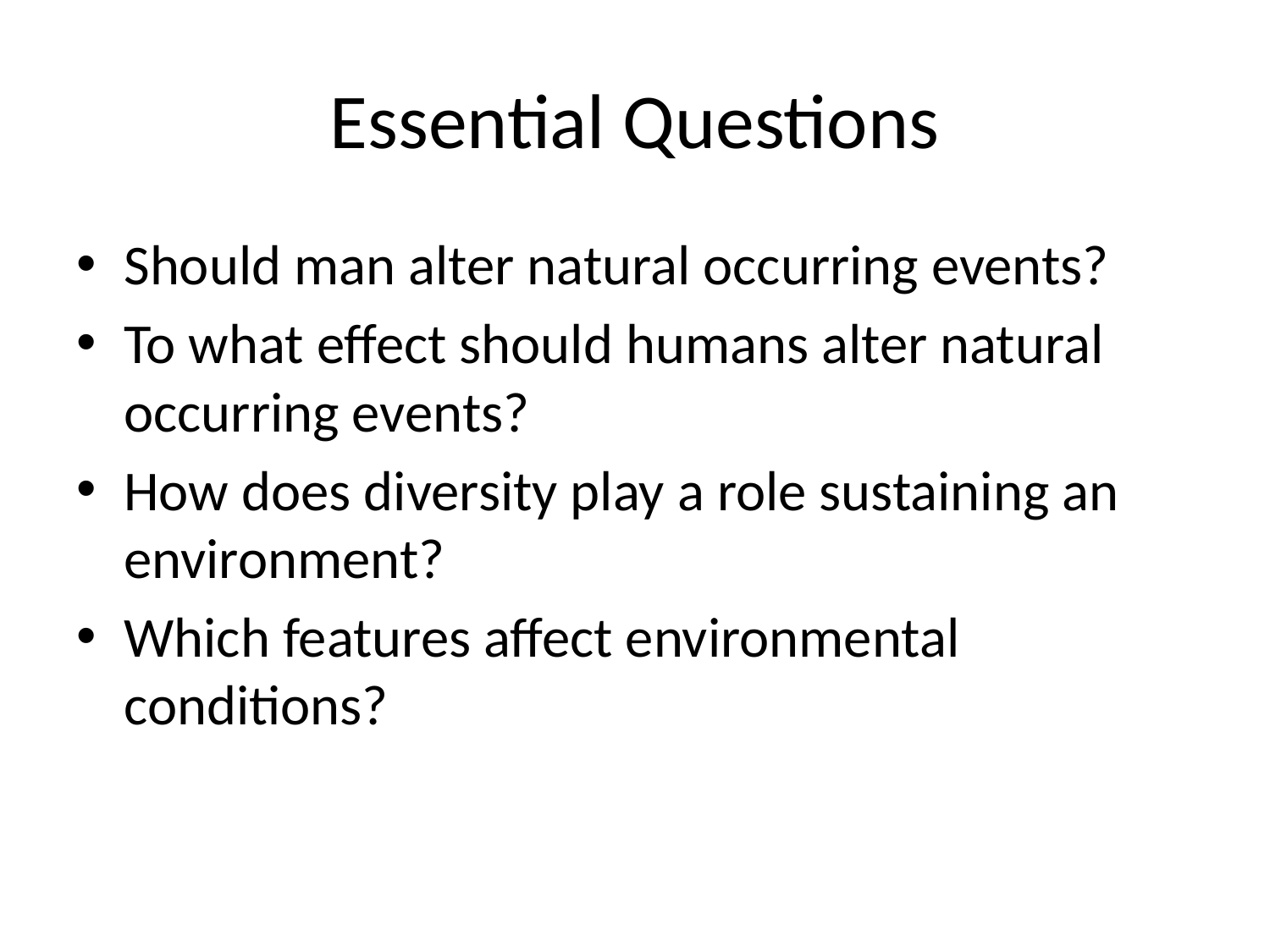

# Essential Questions
Should man alter natural occurring events?
To what effect should humans alter natural occurring events?
How does diversity play a role sustaining an environment?
Which features affect environmental conditions?